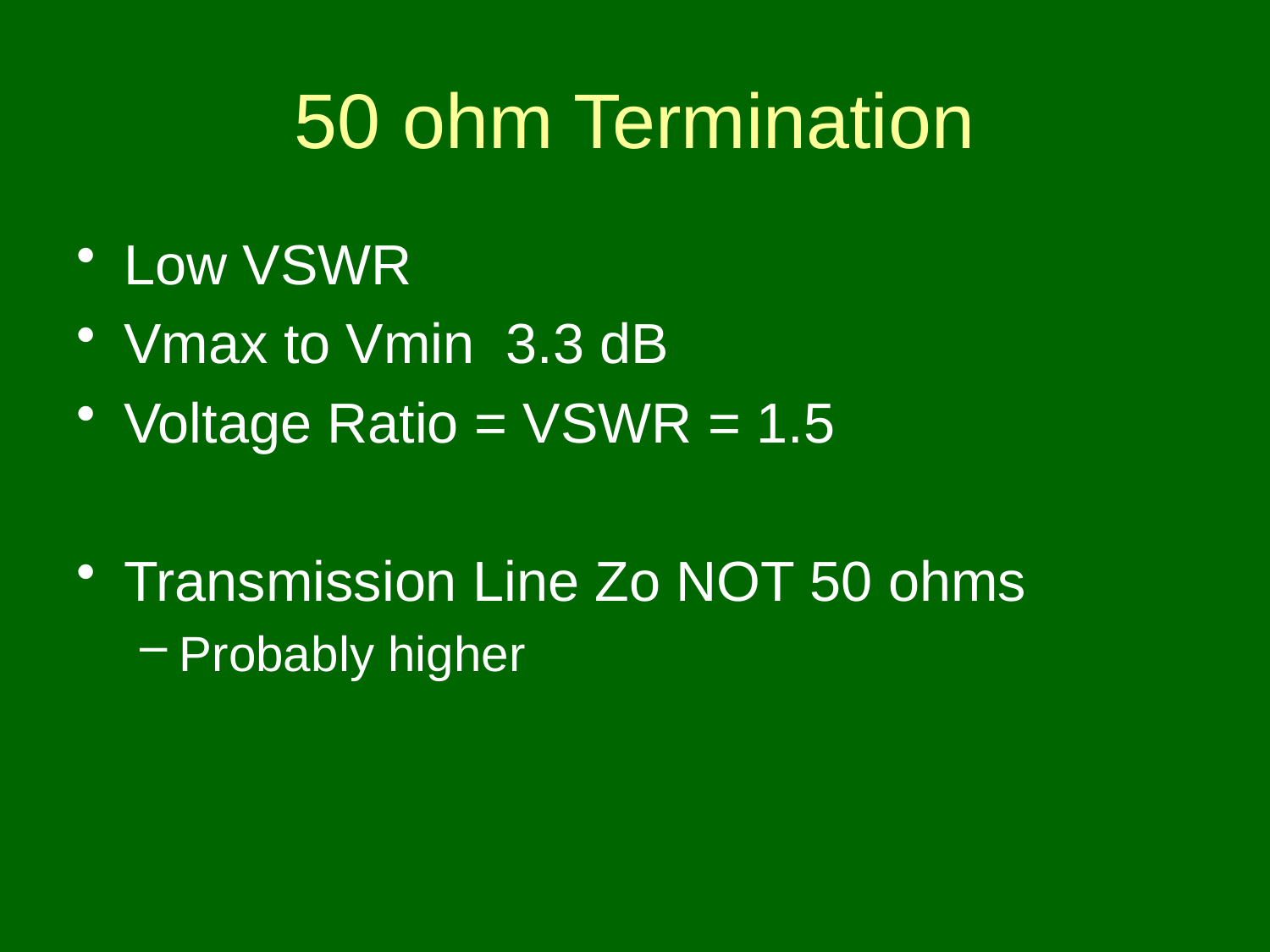

# 50 ohm Termination
Low VSWR
Vmax to Vmin  3.3 dB
Voltage Ratio = VSWR = 1.5

Transmission Line Zo NOT 50 ohms
Probably higher